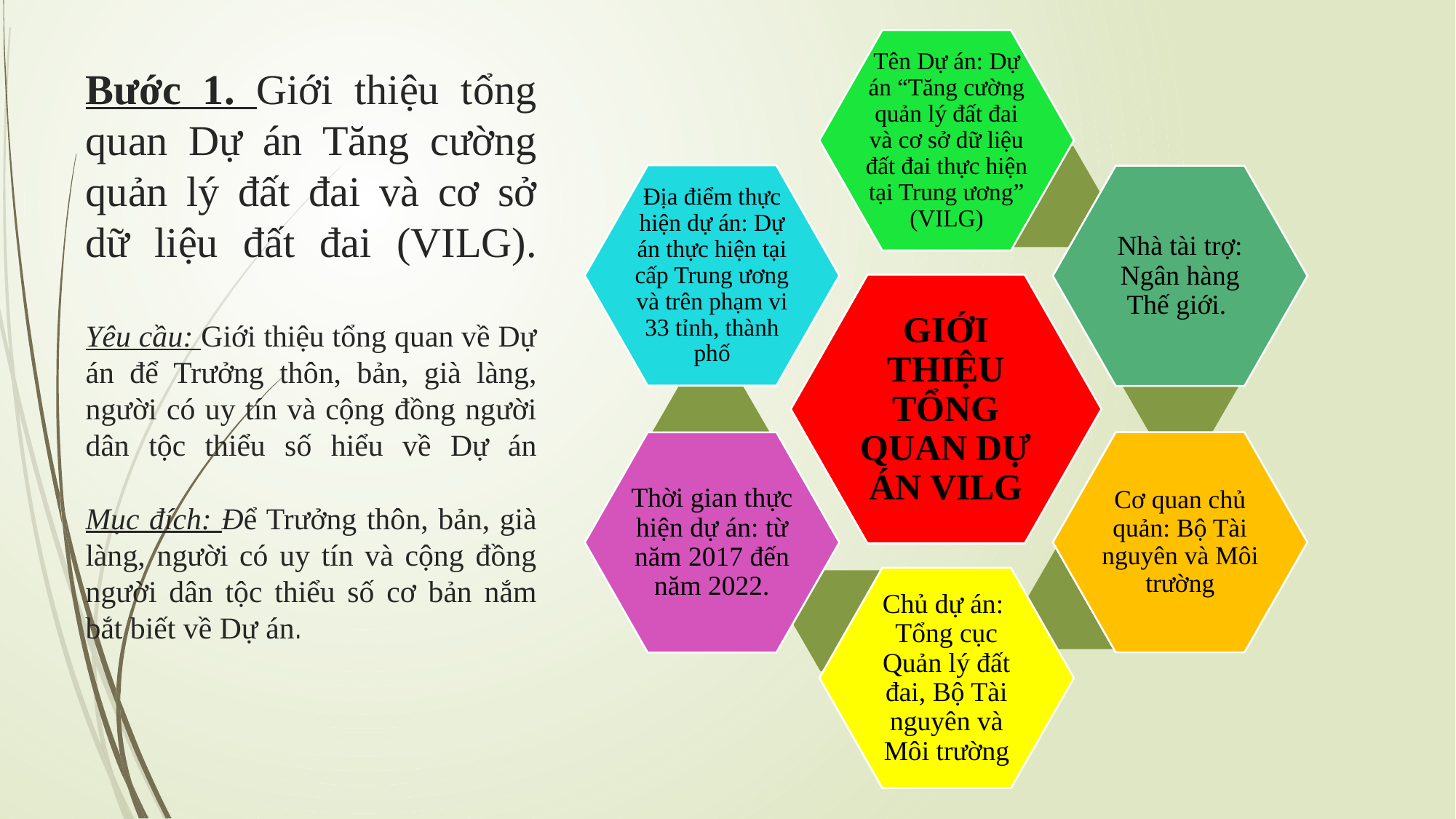

GIỚI THIỆU TỔNG QUAN DỰ ÁN VILG
Tên Dự án: Dự án “Tăng cường quản lý đất đai và cơ sở dữ liệu đất đai thực hiện tại Trung ương” (VILG)
Nhà tài trợ: Ngân hàng Thế giới.
Cơ quan chủ quản: Bộ Tài nguyên và Môi trường
Chủ dự án:  Tổng cục Quản lý đất đai, Bộ Tài nguyên và Môi trường
Thời gian thực hiện dự án: từ năm 2017 đến năm 2022.
Địa điểm thực hiện dự án: Dự án thực hiện tại cấp Trung ương và trên phạm vi 33 tỉnh, thành phố
# Bước 1. Giới thiệu tổng quan Dự án Tăng cường quản lý đất đai và cơ sở dữ liệu đất đai (VILG). Yêu cầu: Giới thiệu tổng quan về Dự án để Trưởng thôn, bản, già làng, người có uy tín và cộng đồng người dân tộc thiểu số hiểu về Dự án Mục đích: Để Trưởng thôn, bản, già làng, người có uy tín và cộng đồng người dân tộc thiểu số cơ bản nắm bắt biết về Dự án.